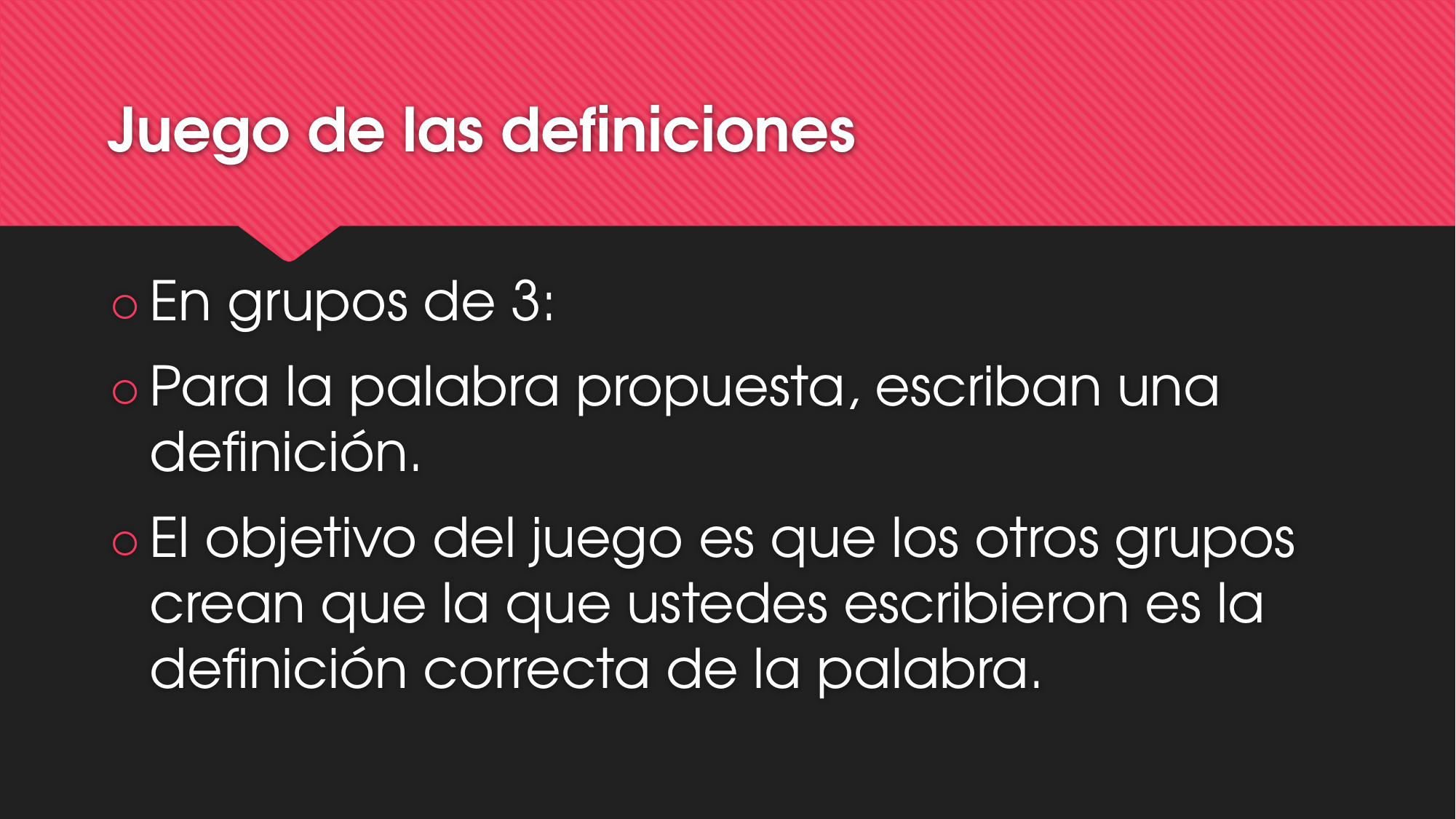

# Juego de las definiciones
En grupos de 3:
Para la palabra propuesta, escriban una definición.
El objetivo del juego es que los otros grupos crean que la que ustedes escribieron es la definición correcta de la palabra.